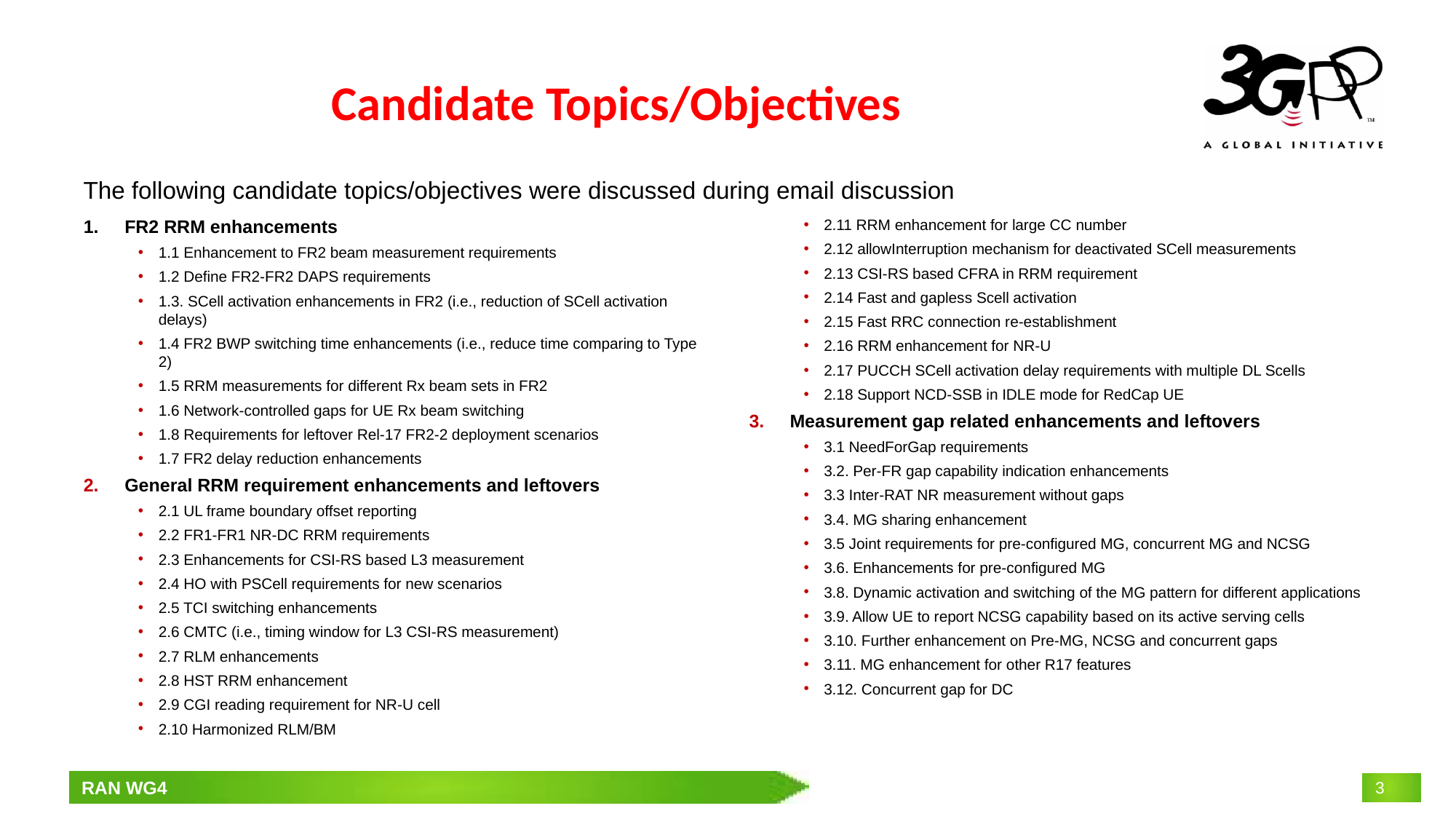

# Candidate Topics/Objectives
The following candidate topics/objectives were discussed during email discussion
FR2 RRM enhancements
1.1 Enhancement to FR2 beam measurement requirements
1.2 Define FR2-FR2 DAPS requirements
1.3. SCell activation enhancements in FR2 (i.e., reduction of SCell activation delays)
1.4 FR2 BWP switching time enhancements (i.e., reduce time comparing to Type 2)
1.5 RRM measurements for different Rx beam sets in FR2
1.6 Network-controlled gaps for UE Rx beam switching
1.8 Requirements for leftover Rel-17 FR2-2 deployment scenarios
1.7 FR2 delay reduction enhancements
General RRM requirement enhancements and leftovers
2.1 UL frame boundary offset reporting
2.2 FR1-FR1 NR-DC RRM requirements
2.3 Enhancements for CSI-RS based L3 measurement
2.4 HO with PSCell requirements for new scenarios
2.5 TCI switching enhancements
2.6 CMTC (i.e., timing window for L3 CSI-RS measurement)
2.7 RLM enhancements
2.8 HST RRM enhancement
2.9 CGI reading requirement for NR-U cell
2.10 Harmonized RLM/BM
2.11 RRM enhancement for large CC number
2.12 allowInterruption mechanism for deactivated SCell measurements
2.13 CSI-RS based CFRA in RRM requirement
2.14 Fast and gapless Scell activation
2.15 Fast RRC connection re-establishment
2.16 RRM enhancement for NR-U
2.17 PUCCH SCell activation delay requirements with multiple DL Scells
2.18 Support NCD-SSB in IDLE mode for RedCap UE
Measurement gap related enhancements and leftovers
3.1 NeedForGap requirements
3.2. Per-FR gap capability indication enhancements
3.3 Inter-RAT NR measurement without gaps
3.4. MG sharing enhancement
3.5 Joint requirements for pre-configured MG, concurrent MG and NCSG
3.6. Enhancements for pre-configured MG
3.8. Dynamic activation and switching of the MG pattern for different applications
3.9. Allow UE to report NCSG capability based on its active serving cells
3.10. Further enhancement on Pre-MG, NCSG and concurrent gaps
3.11. MG enhancement for other R17 features
3.12. Concurrent gap for DC